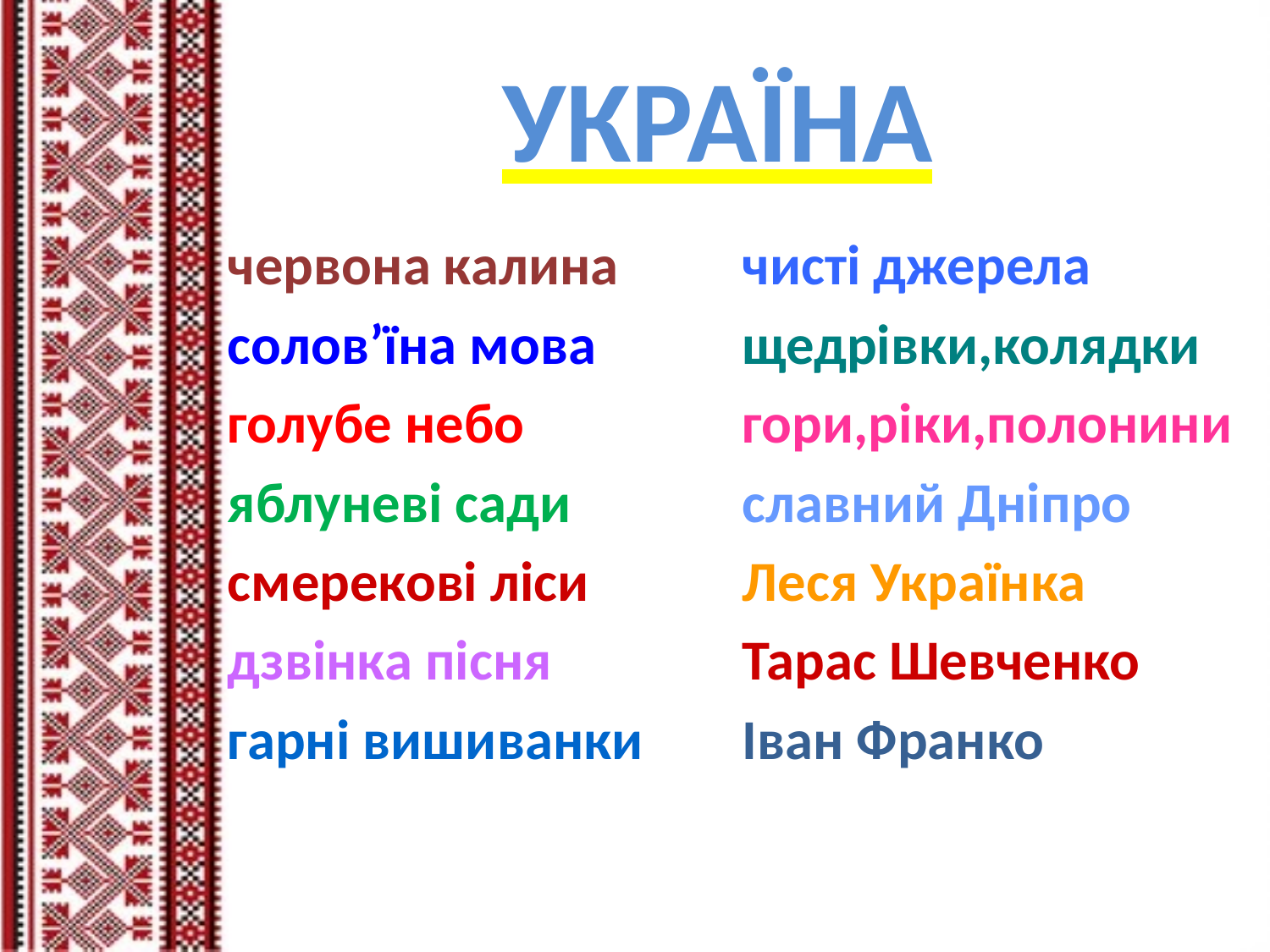

# УКРАЇНА
червона калина
солов’їна мова
голубе небо
яблуневі сади
смерекові ліси
дзвінка пісня
гарні вишиванки
чисті джерела
щедрівки,колядки
гори,ріки,полонини
славний Дніпро
Леся Українка
Тарас Шевченко
Іван Франко